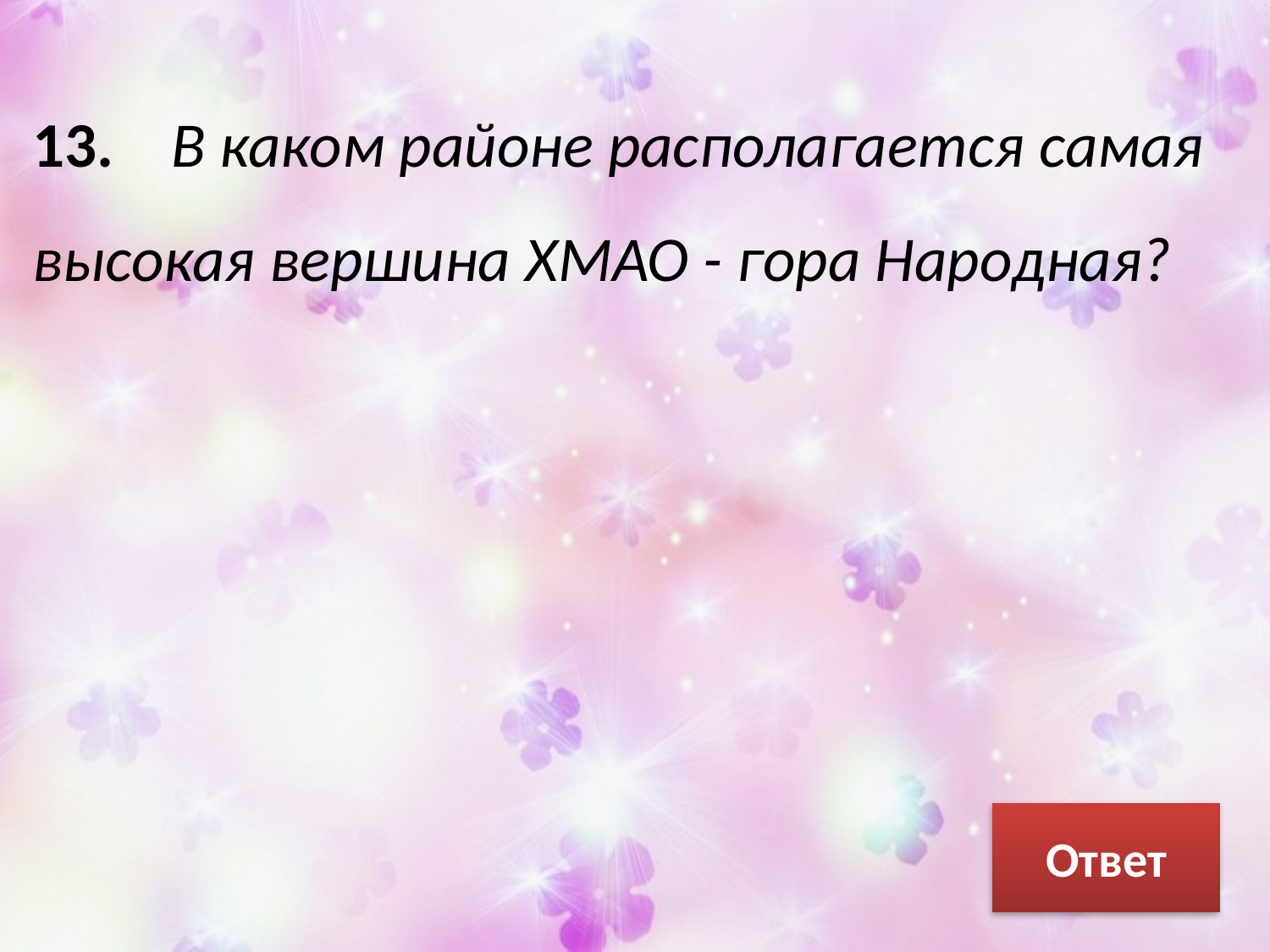

13.    В каком районе располагается самая высокая вершина ХМАО - гора Народная?
Ответ